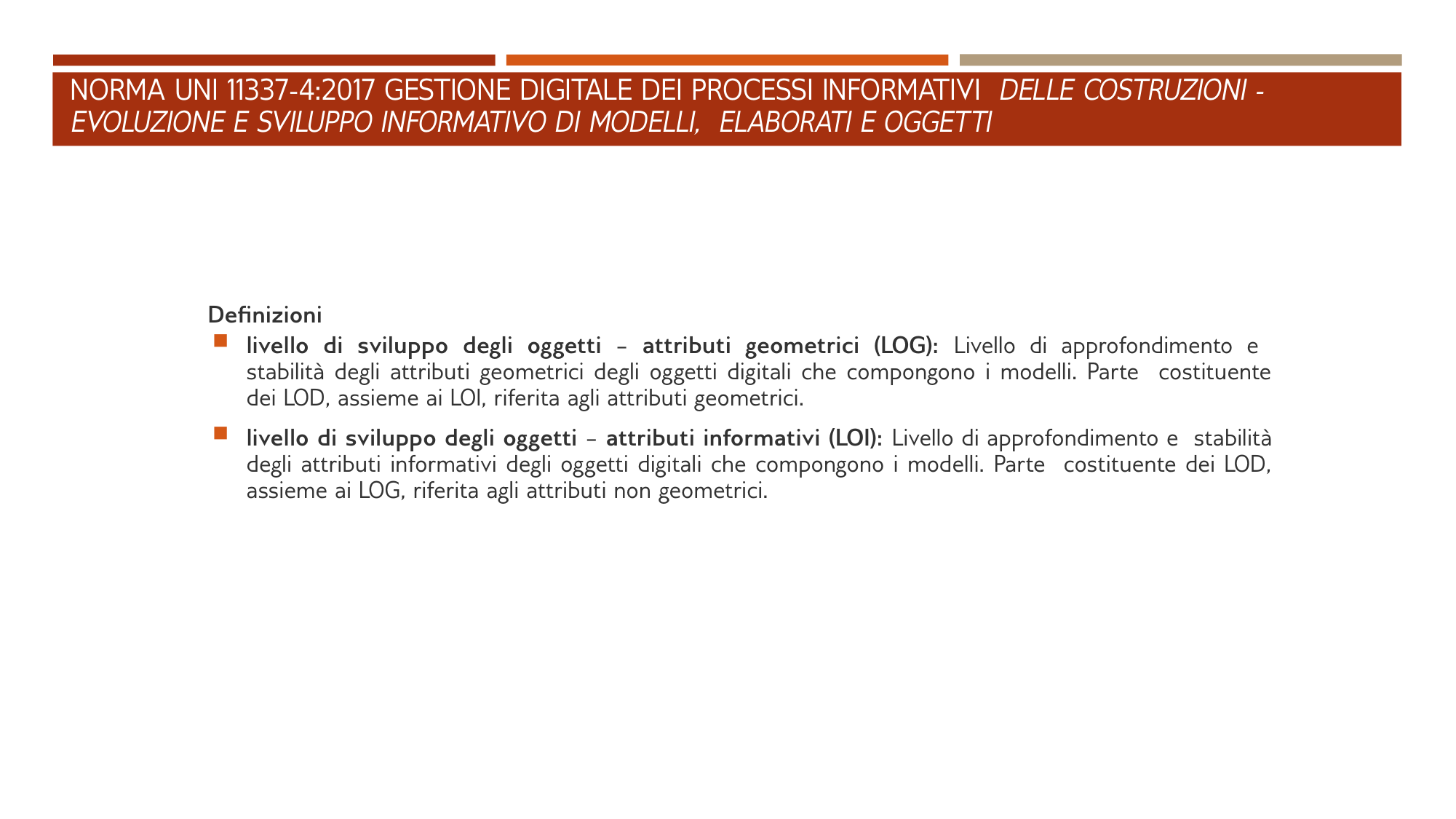

# Norma UNI 11337-4:2017 Gestione digitale dei processi informativi  delle costruzioni - Evoluzione e sviluppo informativo di modelli,  elaborati e oggetti
Definizioni
livello di sviluppo degli oggetti – attributi geometrici (LOG): Livello di approfondimento e  stabilità degli attributi geometrici degli oggetti digitali che compongono i modelli. Parte  costituente dei LOD, assieme ai LOI, riferita agli attributi geometrici.
livello di sviluppo degli oggetti – attributi informativi (LOI): Livello di approfondimento e  stabilità degli attributi informativi degli oggetti digitali che compongono i modelli. Parte  costituente dei LOD, assieme ai LOG, riferita agli attributi non geometrici.